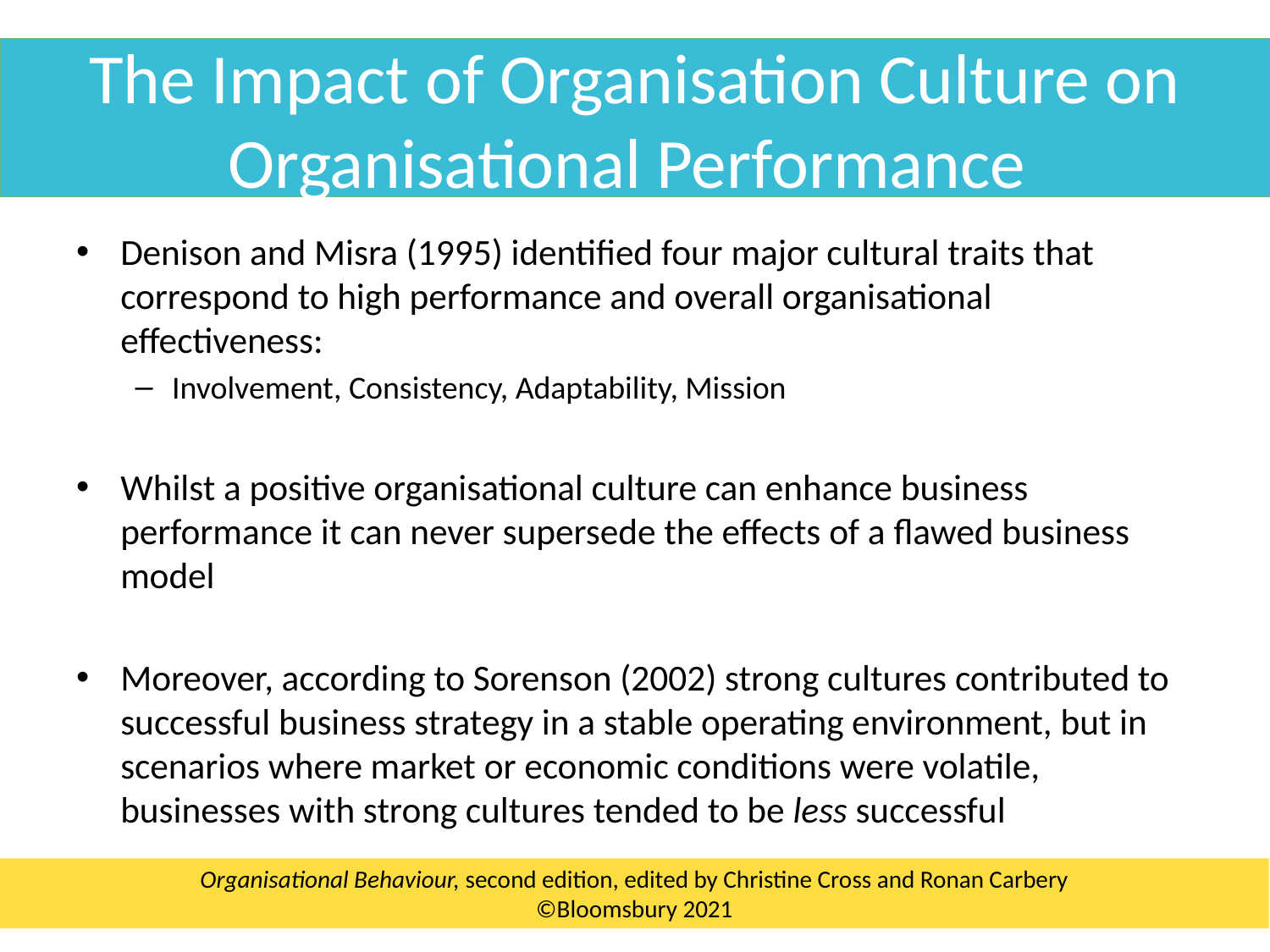

The Impact of Organisation Culture on Organisational Performance
Denison and Misra (1995) identified four major cultural traits that correspond to high performance and overall organisational effectiveness:
Involvement, Consistency, Adaptability, Mission

Whilst a positive organisational culture can enhance business performance it can never supersede the effects of a flawed business model

Moreover, according to Sorenson (2002) strong cultures contributed to successful business strategy in a stable operating environment, but in scenarios where market or economic conditions were volatile, businesses with strong cultures tended to be less successful